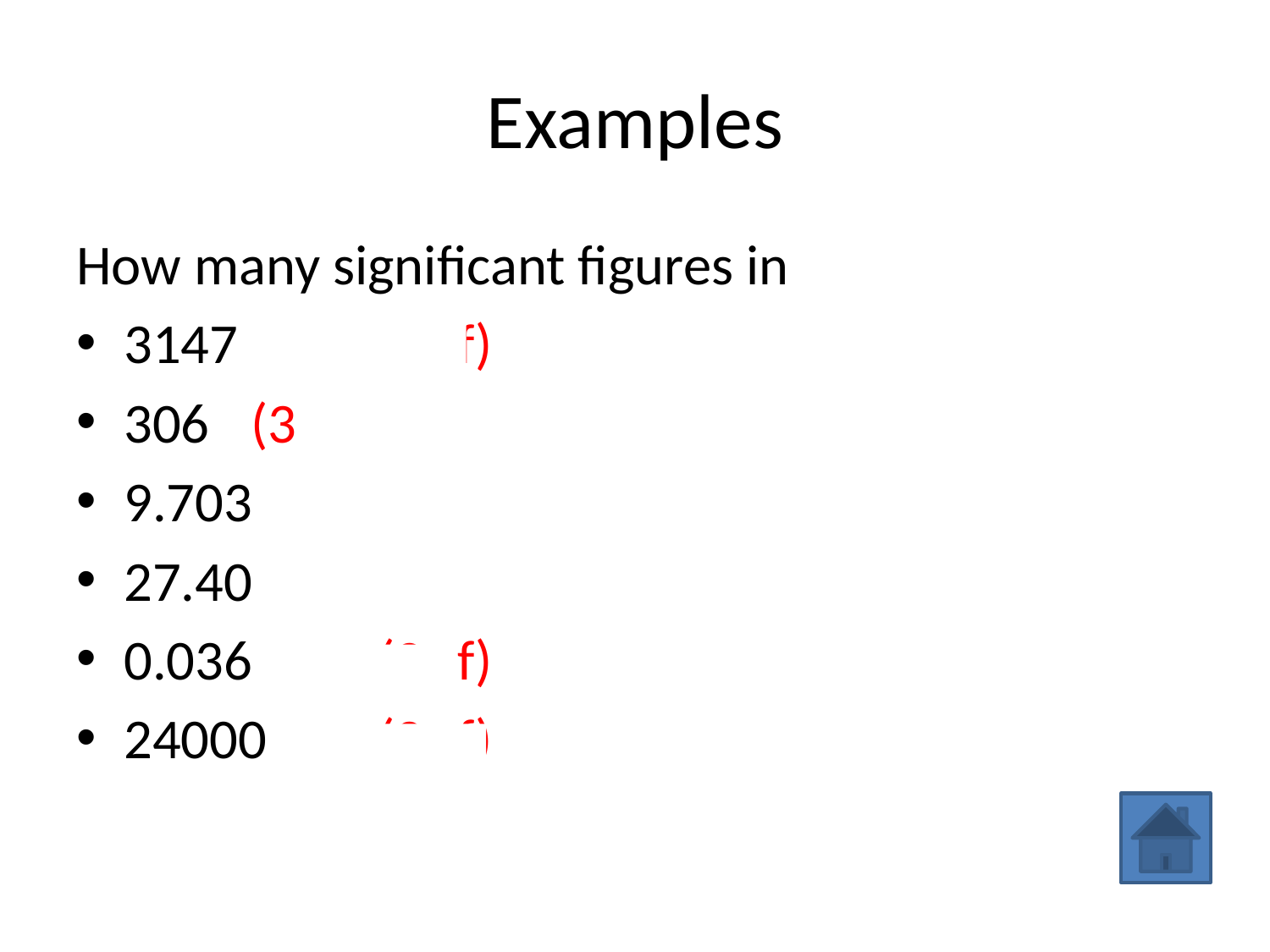

# Examples
How many significant figures in
3147 	(4 sf)
306   	(3 sf)
9.703  	(4 sf)
27.40  	(3sf)
0.036  	(2 sf)
24000    	(2 sf)